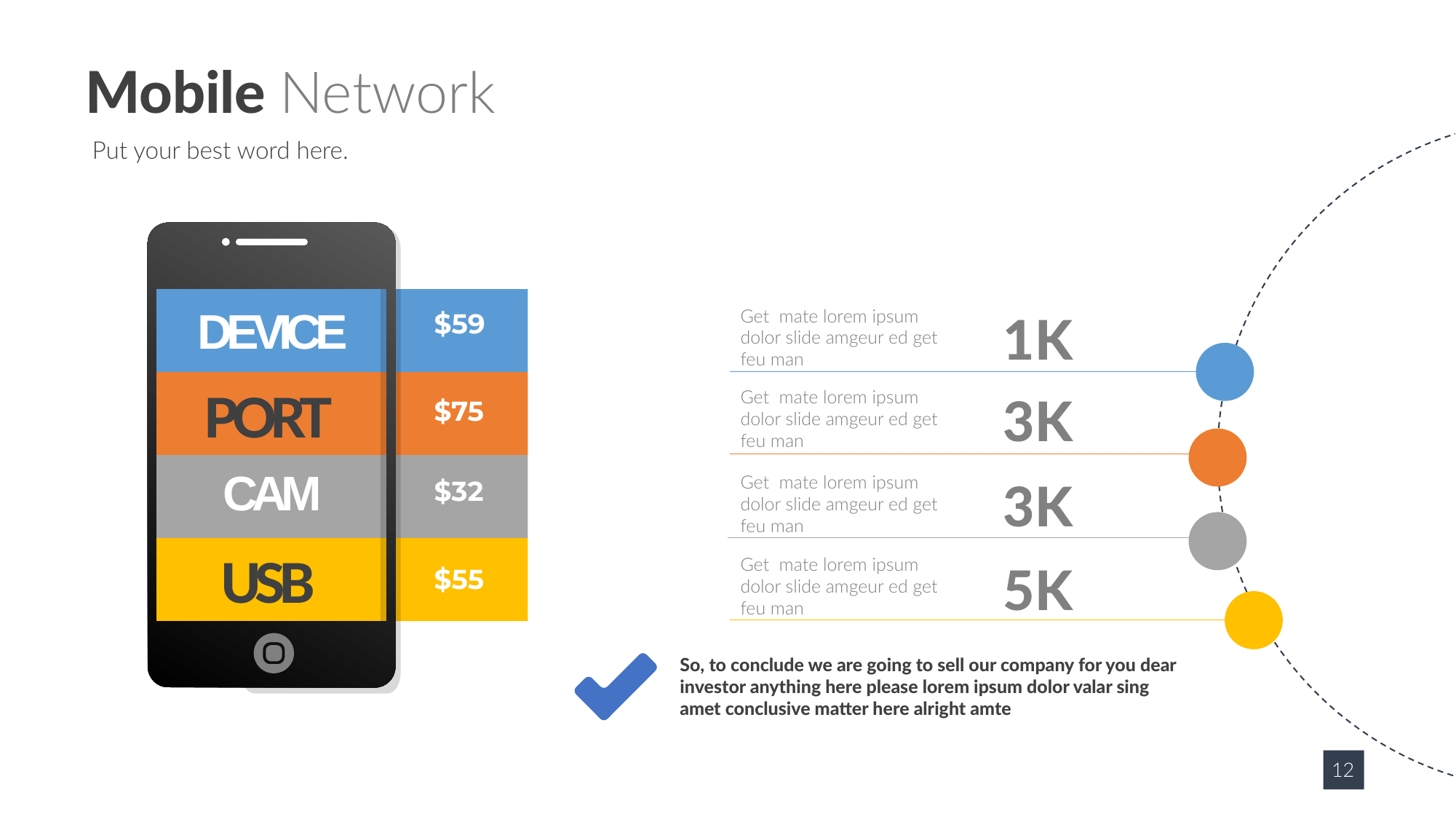

Mobile Network

Put your best word here.

$59

$75

$32

$55
DEVICE
PORT
CAM
USB
1K
Get  mate lorem ipsum dolor slide amgeur ed get feu man

3K
Get  mate lorem ipsum dolor slide amgeur ed get feu man

3K
Get  mate lorem ipsum dolor slide amgeur ed get feu man

5K
Get  mate lorem ipsum dolor slide amgeur ed get feu man

So, to conclude we are going to sell our company for you dear investor anything here please lorem ipsum dolor valar sing amet conclusive matter here alright amte

12